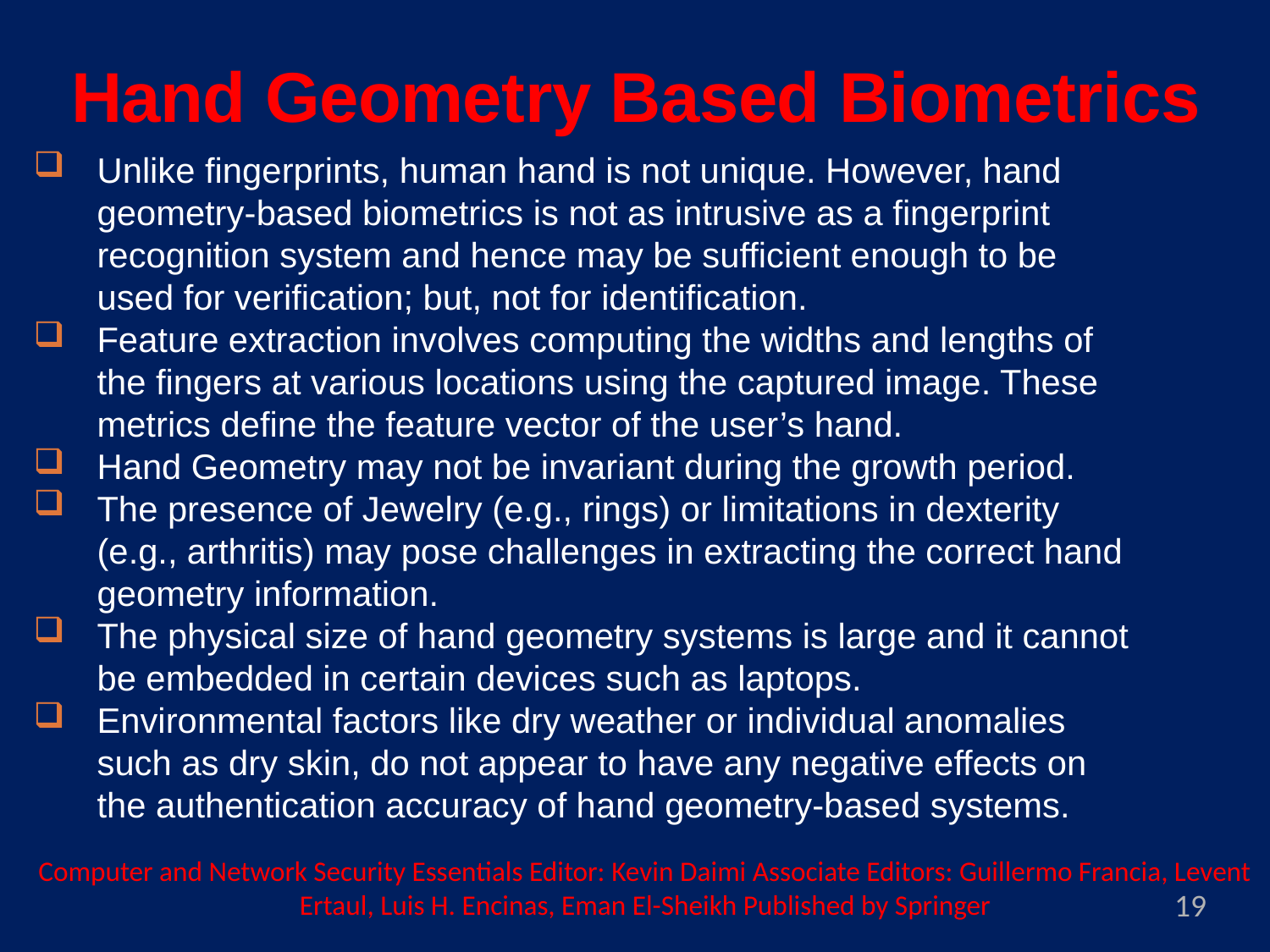

Hand Geometry Based Biometrics
Unlike fingerprints, human hand is not unique. However, hand geometry-based biometrics is not as intrusive as a fingerprint recognition system and hence may be sufficient enough to be used for verification; but, not for identification.
Feature extraction involves computing the widths and lengths of the fingers at various locations using the captured image. These metrics define the feature vector of the user’s hand.
Hand Geometry may not be invariant during the growth period.
The presence of Jewelry (e.g., rings) or limitations in dexterity (e.g., arthritis) may pose challenges in extracting the correct hand geometry information.
The physical size of hand geometry systems is large and it cannot be embedded in certain devices such as laptops.
Environmental factors like dry weather or individual anomalies such as dry skin, do not appear to have any negative effects on the authentication accuracy of hand geometry-based systems.
Computer and Network Security Essentials Editor: Kevin Daimi Associate Editors: Guillermo Francia, Levent Ertaul, Luis H. Encinas, Eman El-Sheikh Published by Springer
19